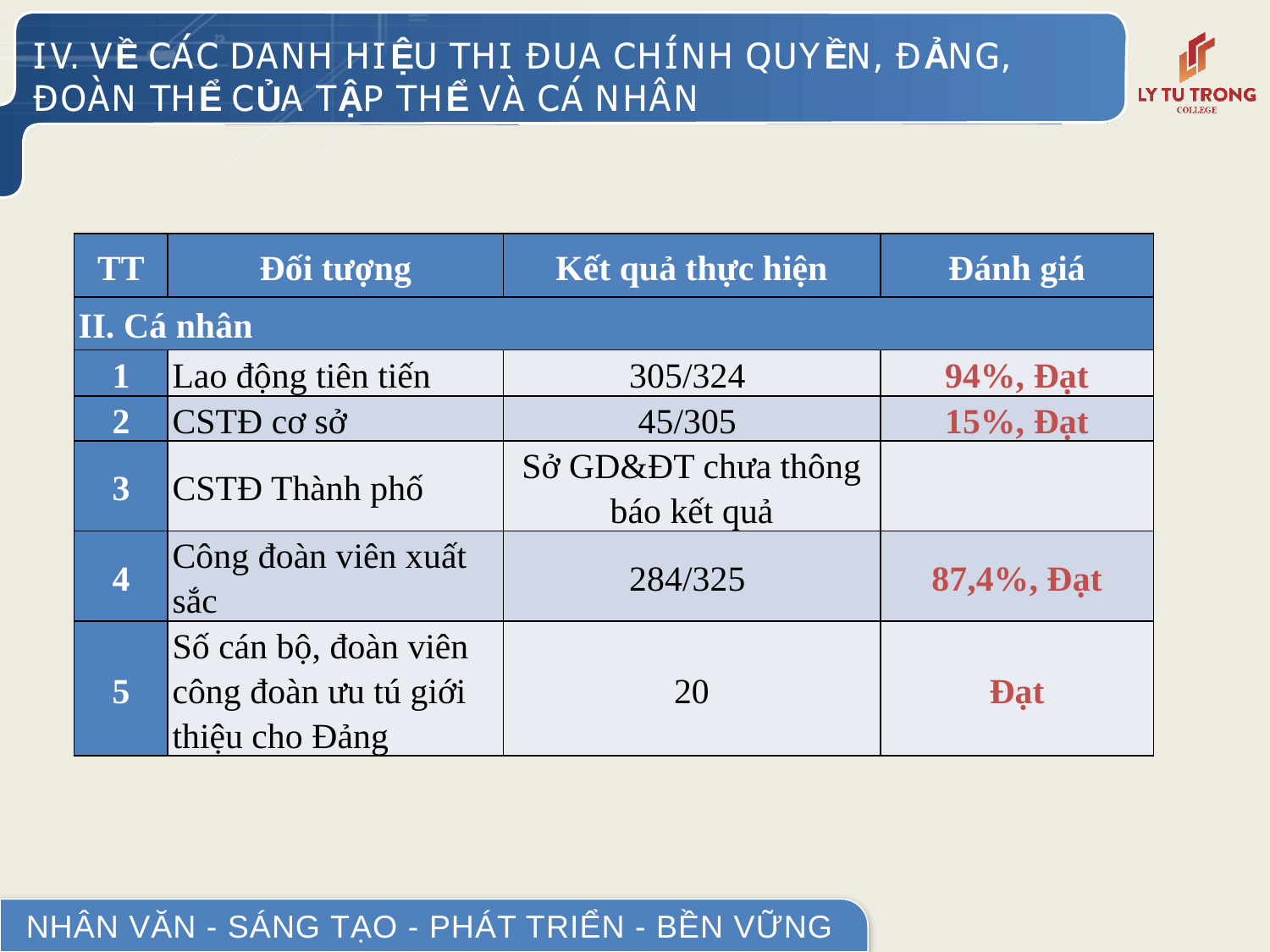

IV. VỀ CÁC DANH HIỆU THI ĐUA CHÍNH QUYỀN, ĐẢNG, ĐOÀN THỂ CỦA TẬP THỂ VÀ CÁ NHÂN
| TT | Đối tượng | Kết quả thực hiện | Đánh giá |
| --- | --- | --- | --- |
| II. Cá nhân |  |  |  |
| 1 | Lao động tiên tiến | 305/324 | 94%, Đạt |
| 2 | CSTĐ cơ sở | 45/305 | 15%, Đạt |
| 3 | CSTĐ Thành phố | Sở GD&ĐT chưa thông báo kết quả |  |
| 4 | Công đoàn viên xuất sắc | 284/325 | 87,4%, Đạt |
| 5 | Số cán bộ, đoàn viên công đoàn ưu tú giới thiệu cho Đảng | 20 | Đạt |